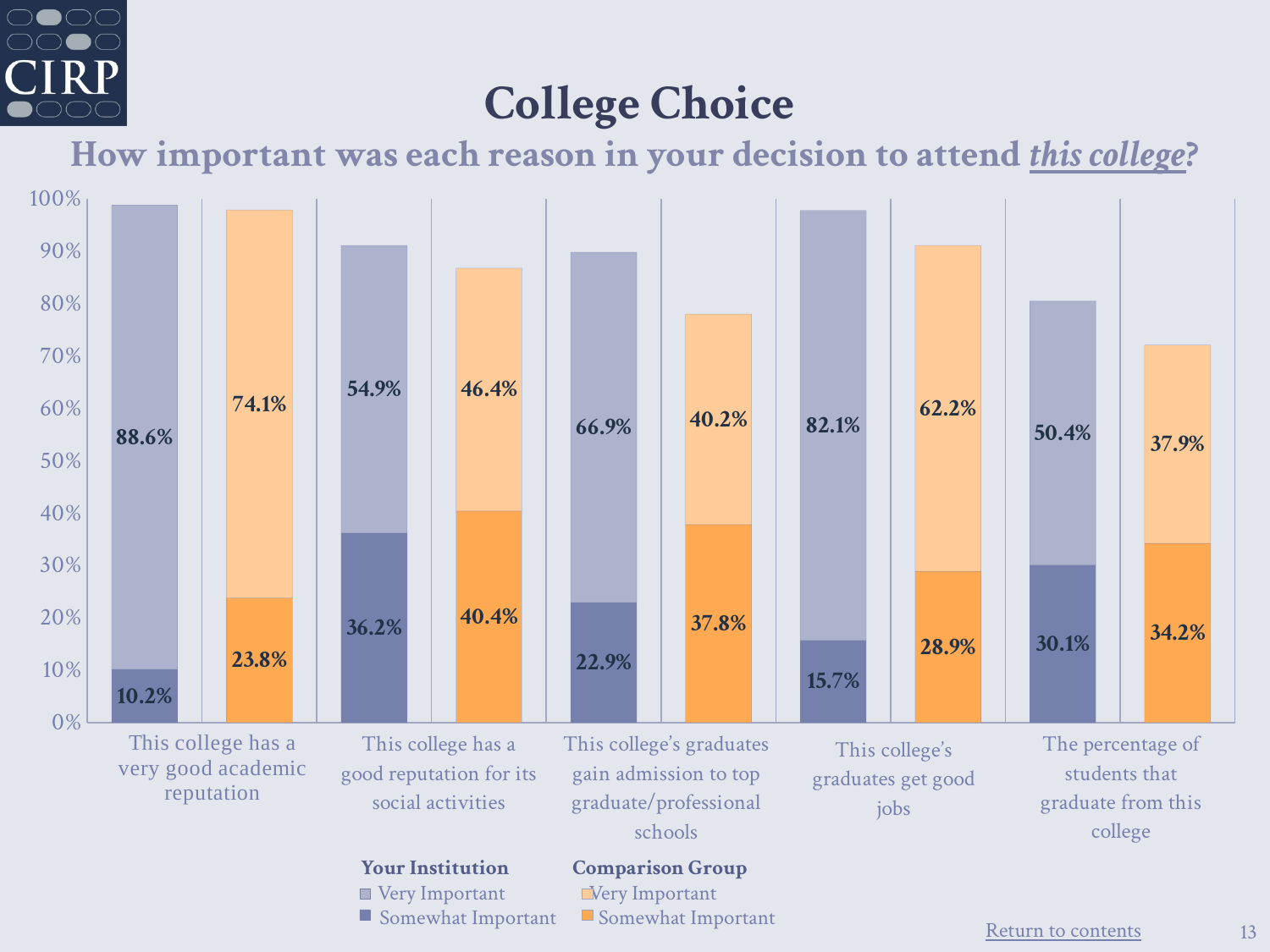

# College Choice How important was each reason in your decision to attend this college?

### Chart

| Category | Somewhat Important | Very Important |
|---|---|---|
| Your Institution | 0.102 | 0.886 |
| Comparison Group | 0.238 | 0.741 |
| Your Institution | 0.362 | 0.549 |
| Comparison Group | 0.404 | 0.464 |
| Your Institution | 0.229 | 0.669 |
| Comparison Group | 0.378 | 0.402 |
| Your Institution | 0.157 | 0.821 |
| Comparison Group | 0.289 | 0.622 |
| Your Institution | 0.301 | 0.504 |
| Comparison Group | 0.342 | 0.379 |
 Your Institution               Comparison Group
     Very Important                  Very Important
     Somewhat Important         Somewhat Important
13